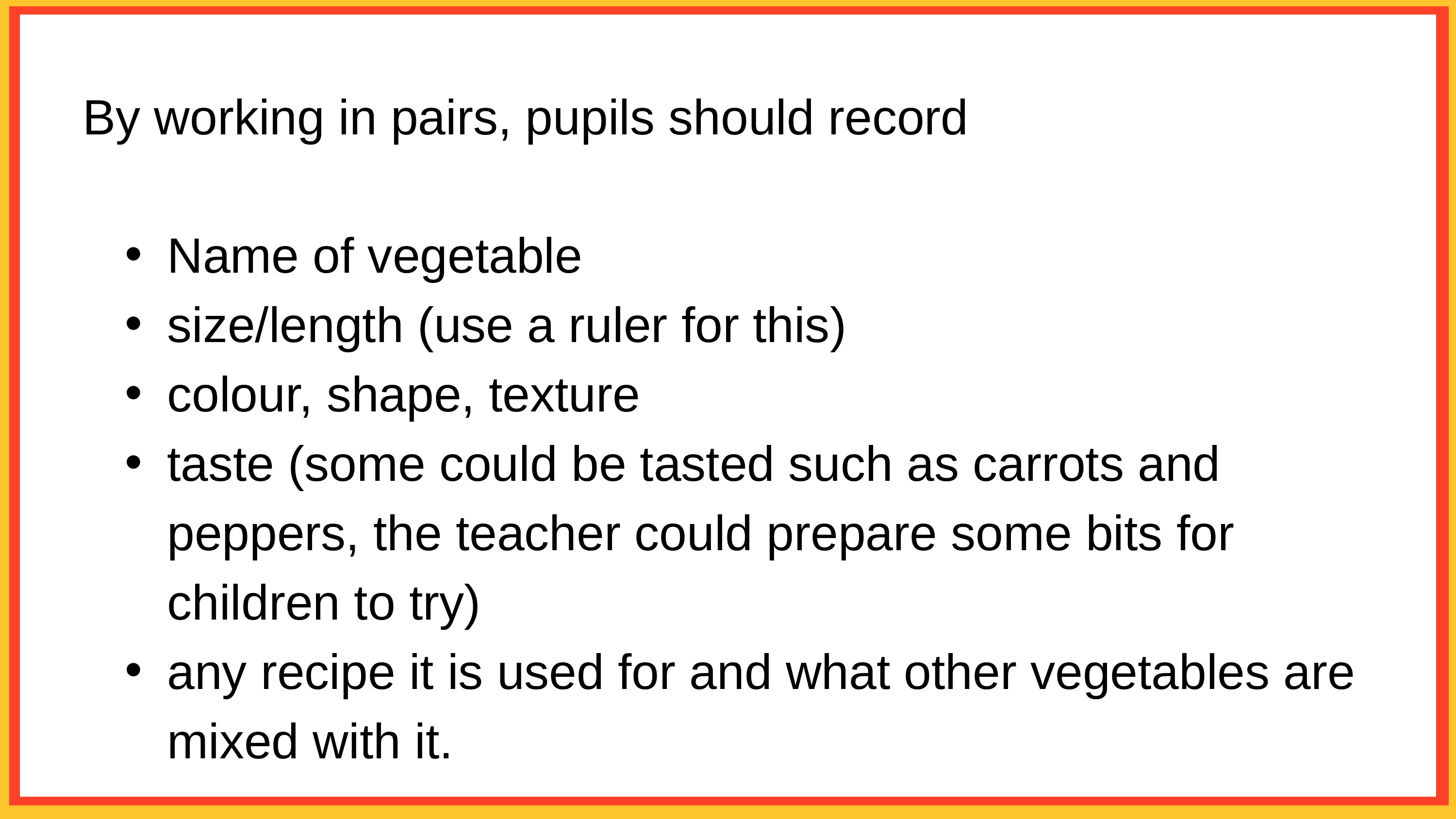

By working in pairs, pupils should record

Name of vegetable
size/length (use a ruler for this)
colour, shape, texture
taste (some could be tasted such as carrots and peppers, the teacher could prepare some bits for children to try)
any recipe it is used for and what other vegetables are mixed with it.